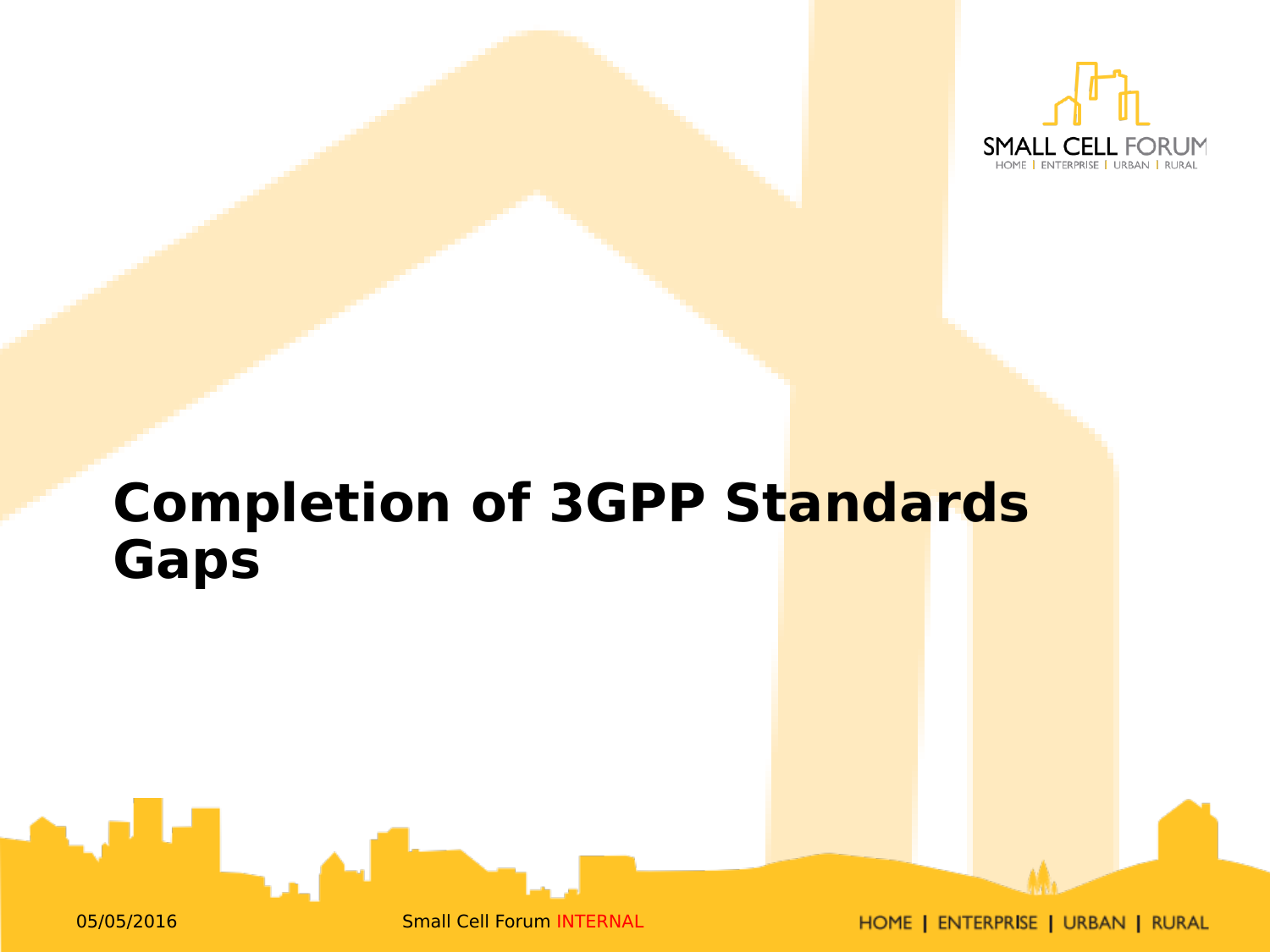

# Completion of 3GPP Standards Gaps
05/05/2016
Small Cell Forum INTERNAL